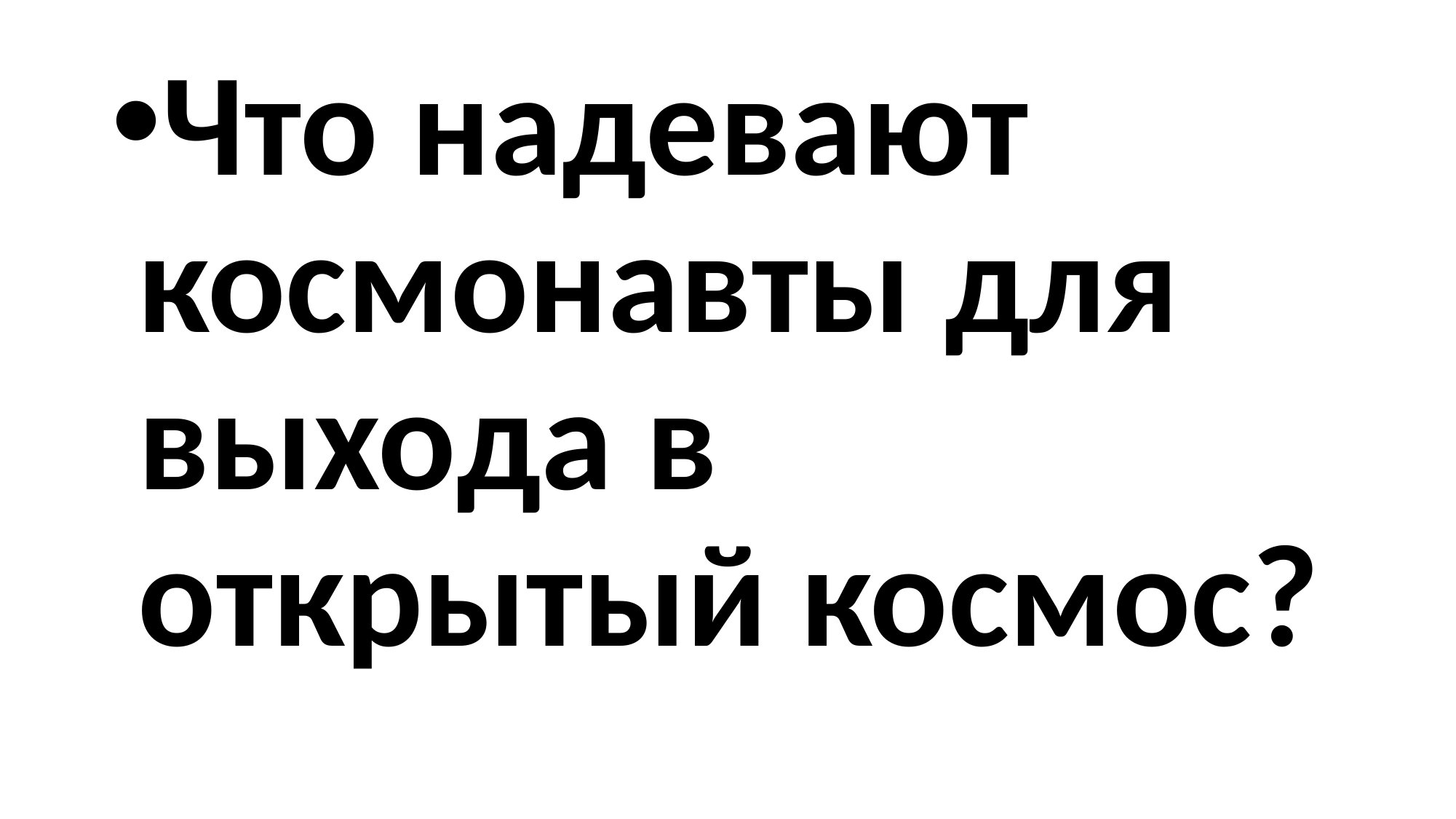

Что надевают космонавты для выхода в открытый космос?